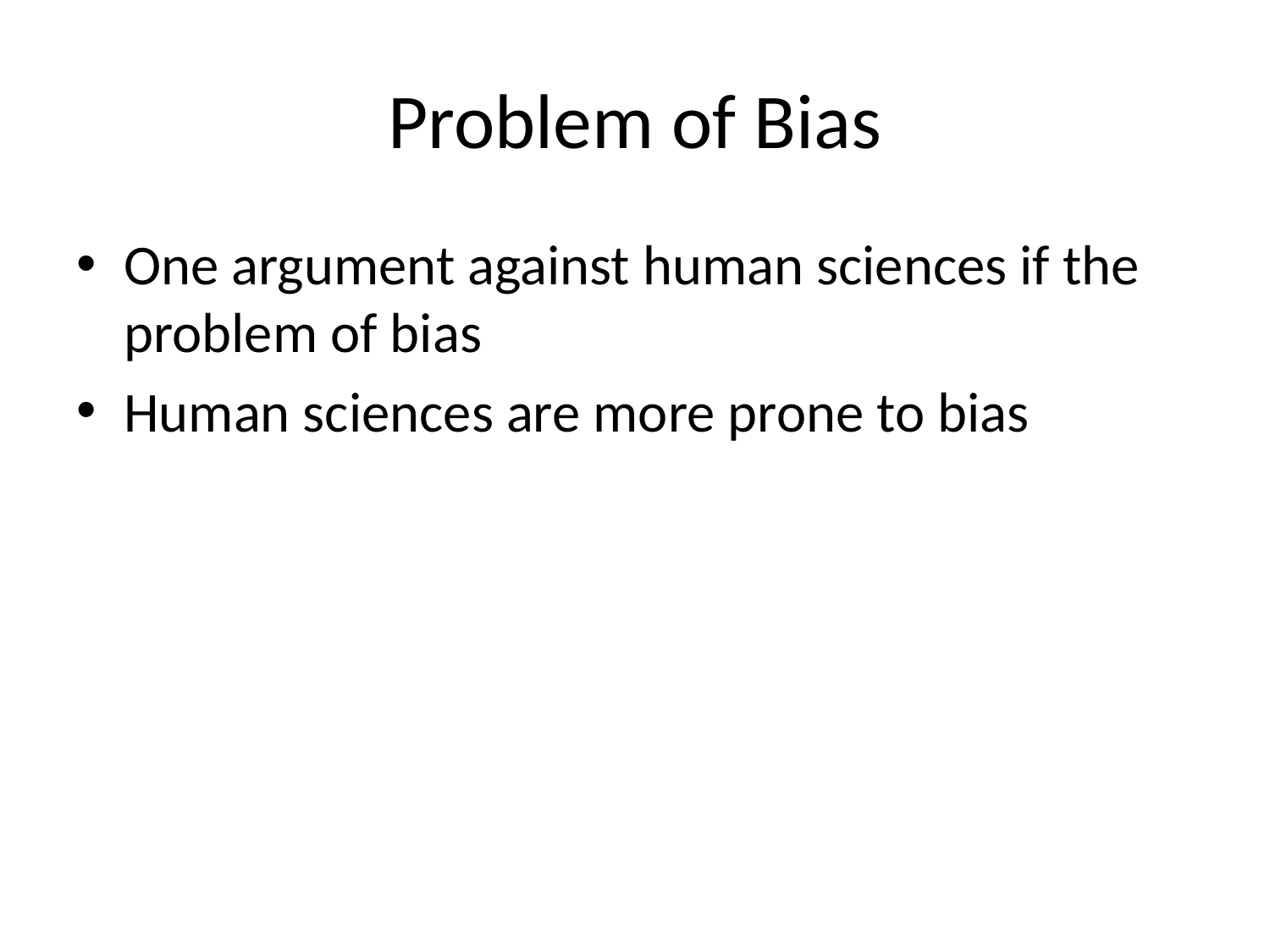

# Problem of Bias
One argument against human sciences if the problem of bias
Human sciences are more prone to bias